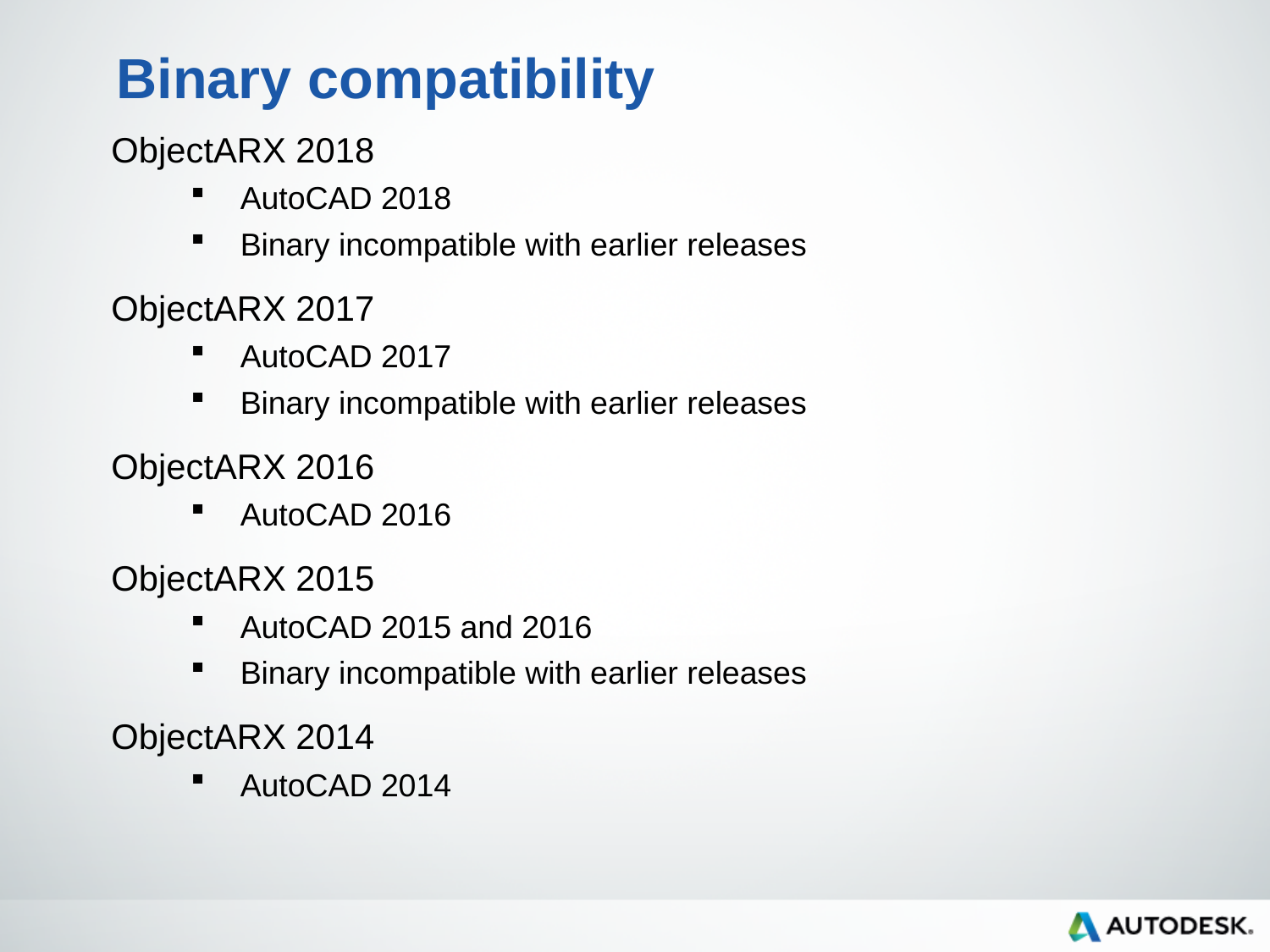

# Binary compatibility
ObjectARX 2018
AutoCAD 2018
Binary incompatible with earlier releases
ObjectARX 2017
AutoCAD 2017
Binary incompatible with earlier releases
ObjectARX 2016
AutoCAD 2016
ObjectARX 2015
AutoCAD 2015 and 2016
Binary incompatible with earlier releases
ObjectARX 2014
AutoCAD 2014